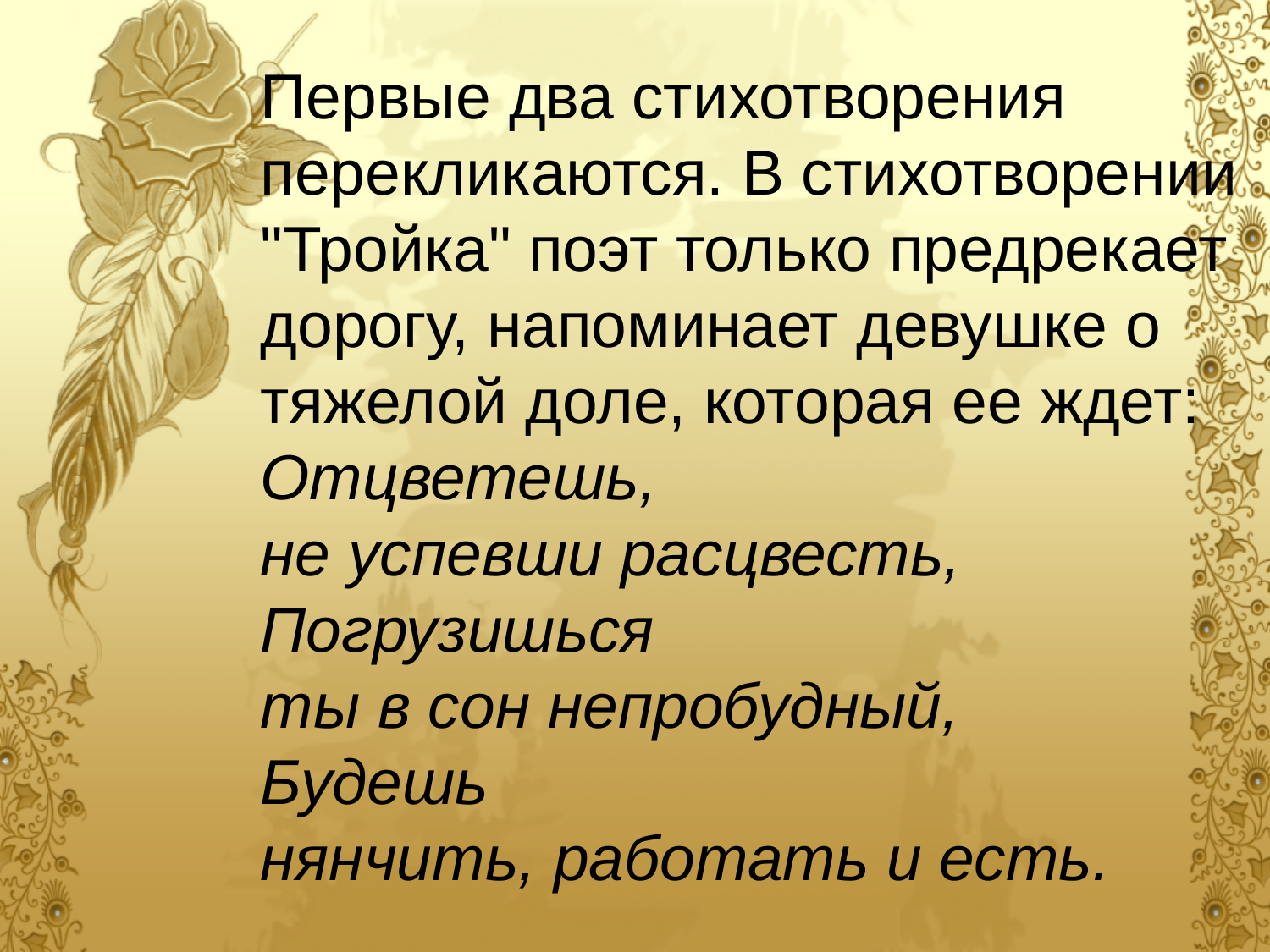

Первые два стихотворения перекликаются. В стихотворении "Тройка" поэт только предрекает дорогу, напоминает девушке о тяжелой доле, которая ее ждет:
Отцветешь, 
не успевши расцвесть, 
Погрузишься 
ты в сон непробудный, 
Будешь 
нянчить, работать и есть.